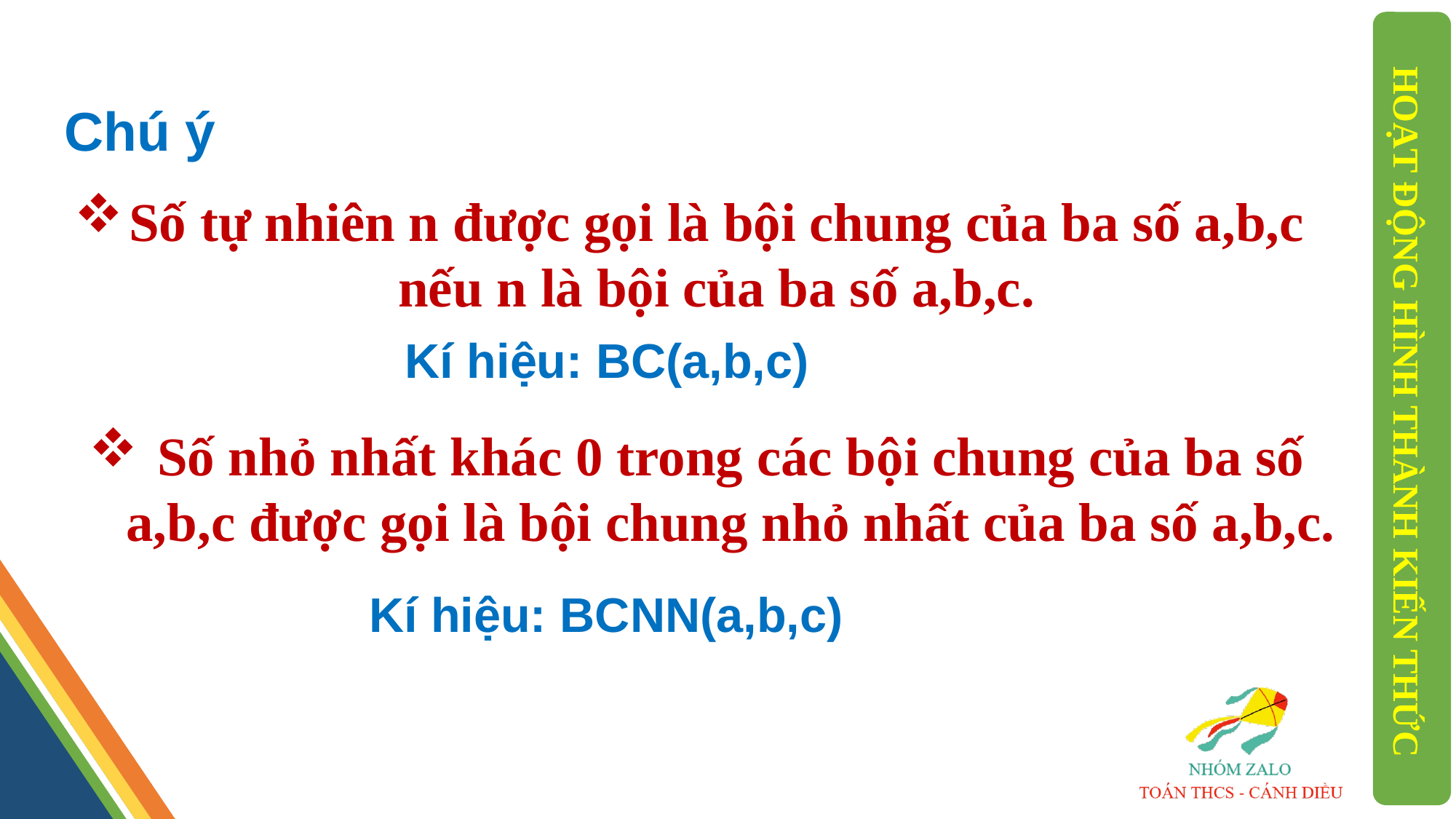

Chú ý
Số tự nhiên n được gọi là bội chung của ba số a,b,c nếu n là bội của ba số a,b,c.
Kí hiệu: BC(a,b,c)

HOẠT ĐỘNG HÌNH THÀNH KIẾN THỨC
Số nhỏ nhất khác 0 trong các bội chung của ba số a,b,c được gọi là bội chung nhỏ nhất của ba số a,b,c.

Kí hiệu: BCNN(a,b,c)